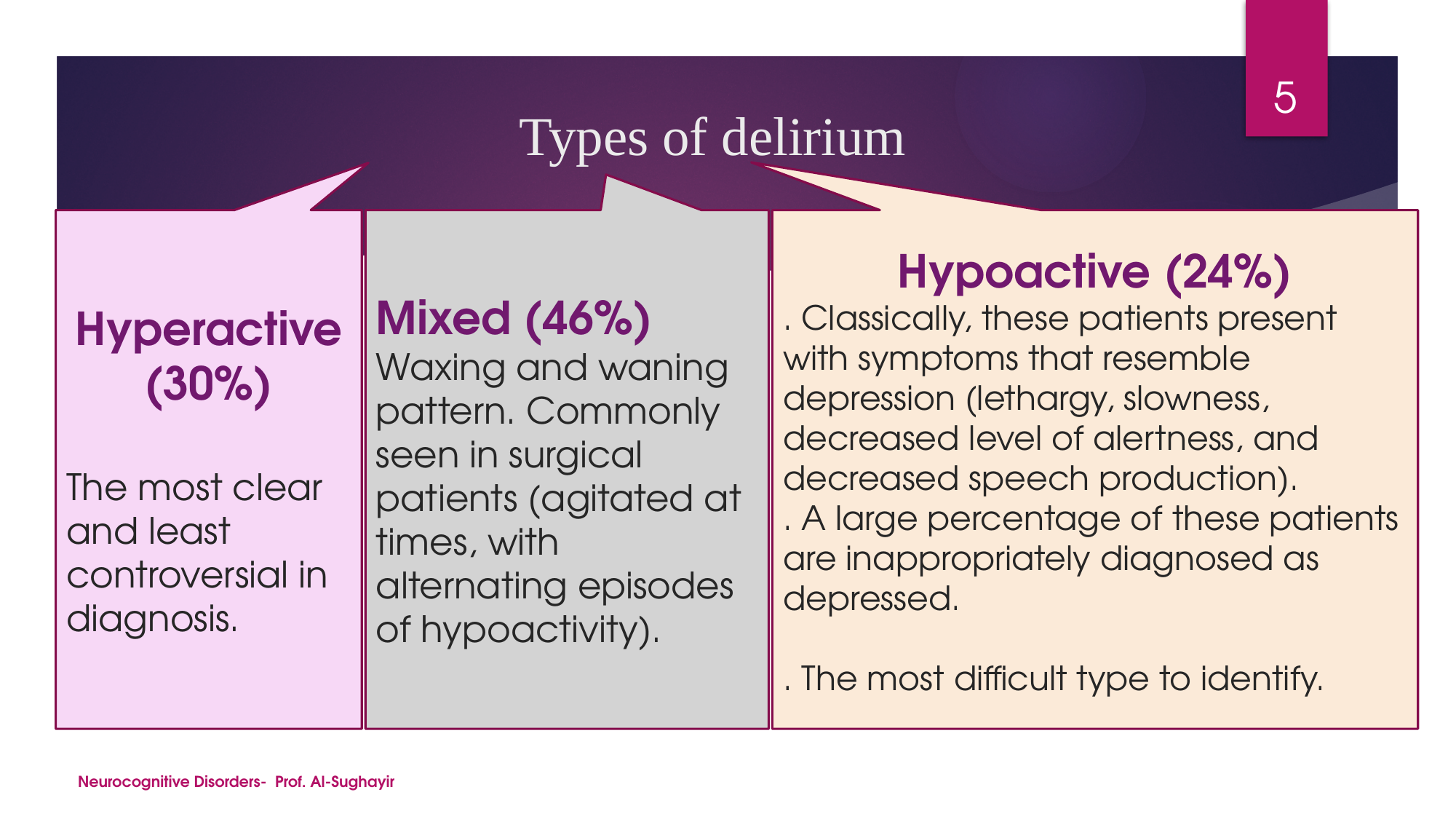

5
# Types of delirium
Hyperactive (30%)

The most clear and least controversial in diagnosis.
Mixed (46%)
Waxing and waning ‌ pattern. Commonly seen in surgical patients (agitated at times, with alternating episodes of hypoactivity).
Hypoactive (24%)
. Classically, these patients present with symptoms that resemble depression (lethargy, slowness, decreased level of alertness, and decreased speech production).
. A large percentage of these patients are inappropriately diagnosed as depressed.

. The most difficult type to identify.
Neurocognitive Disorders-  Prof. Al-Sughayir